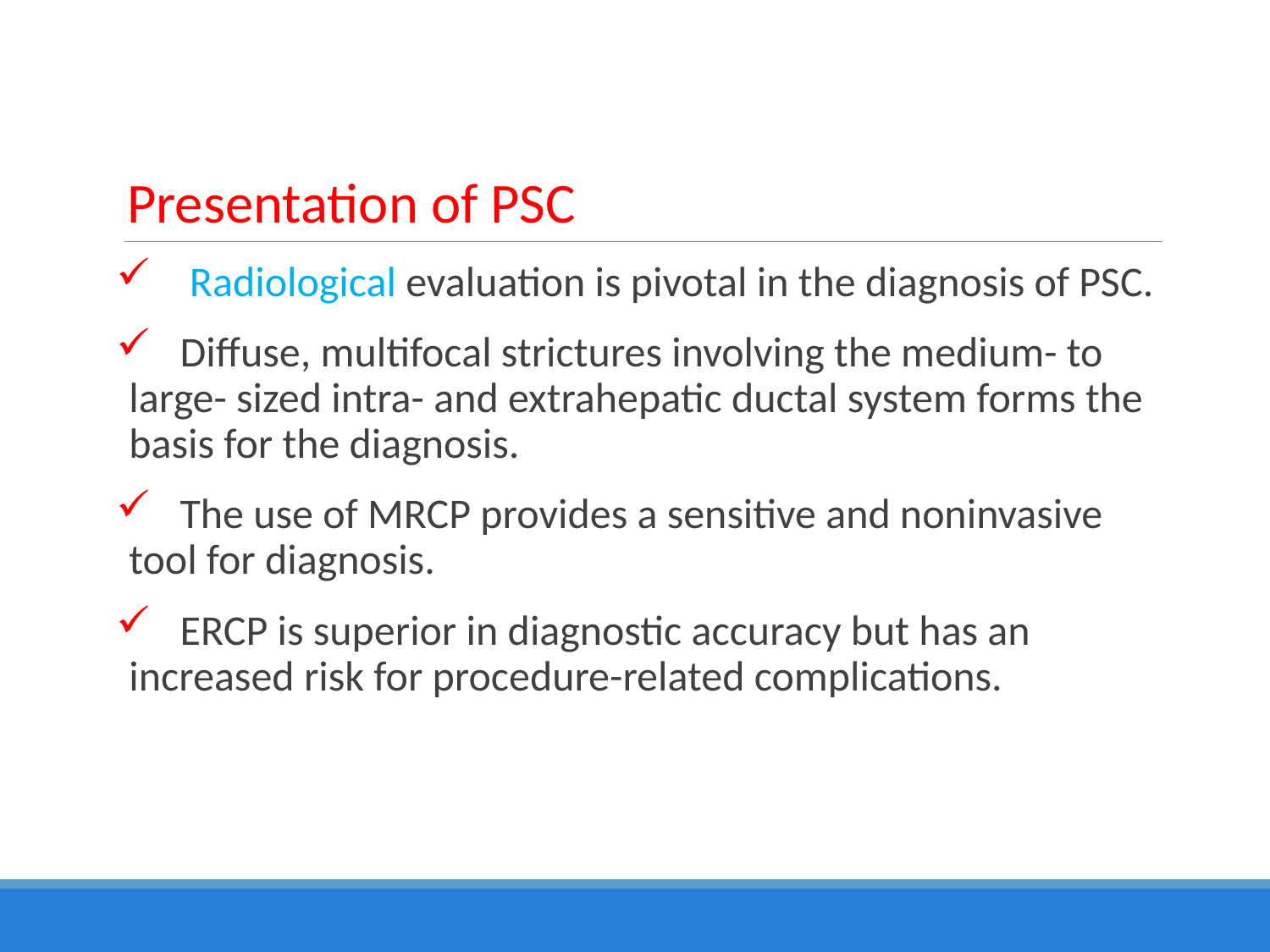

# Presentation of PSC
    Radiological evaluation is pivotal in the diagnosis of PSC.
   Diffuse, multifocal strictures involving the medium- to large- sized intra- and extrahepatic ductal system forms the basis for the diagnosis.
   The use of MRCP provides a sensitive and noninvasive tool for diagnosis.
   ERCP is superior in diagnostic accuracy but has an increased risk for procedure-related complications.